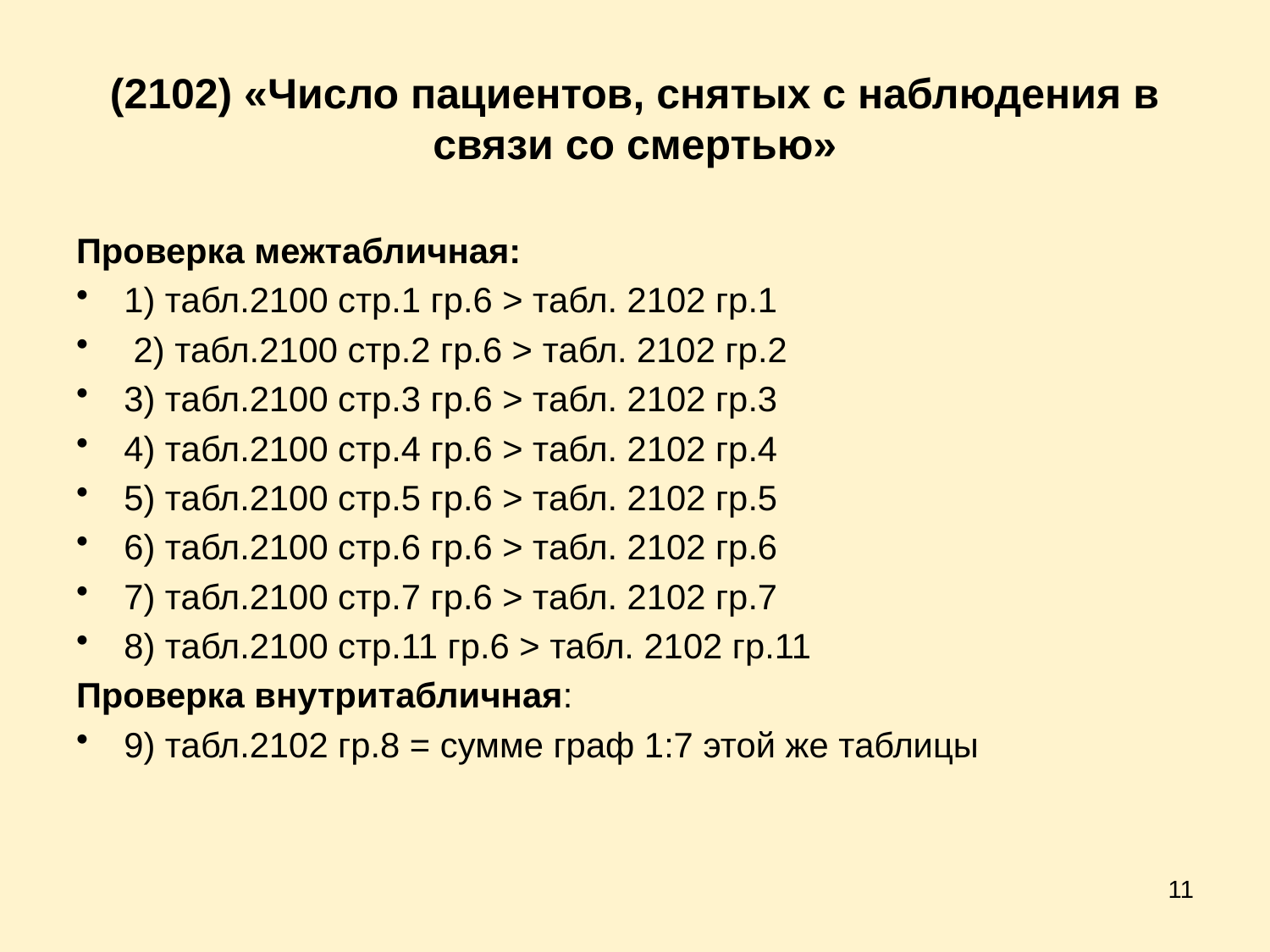

# (2102) «Число пациентов, снятых с наблюдения в связи со смертью»
Проверка межтабличная:
1) табл.2100 стр.1 гр.6 > табл. 2102 гр.1
 2) табл.2100 стр.2 гр.6 > табл. 2102 гр.2
3) табл.2100 стр.3 гр.6 > табл. 2102 гр.3
4) табл.2100 стр.4 гр.6 > табл. 2102 гр.4
5) табл.2100 стр.5 гр.6 > табл. 2102 гр.5
6) табл.2100 стр.6 гр.6 > табл. 2102 гр.6
7) табл.2100 стр.7 гр.6 > табл. 2102 гр.7
8) табл.2100 стр.11 гр.6 > табл. 2102 гр.11
Проверка внутритабличная:
9) табл.2102 гр.8 = сумме граф 1:7 этой же таблицы
11